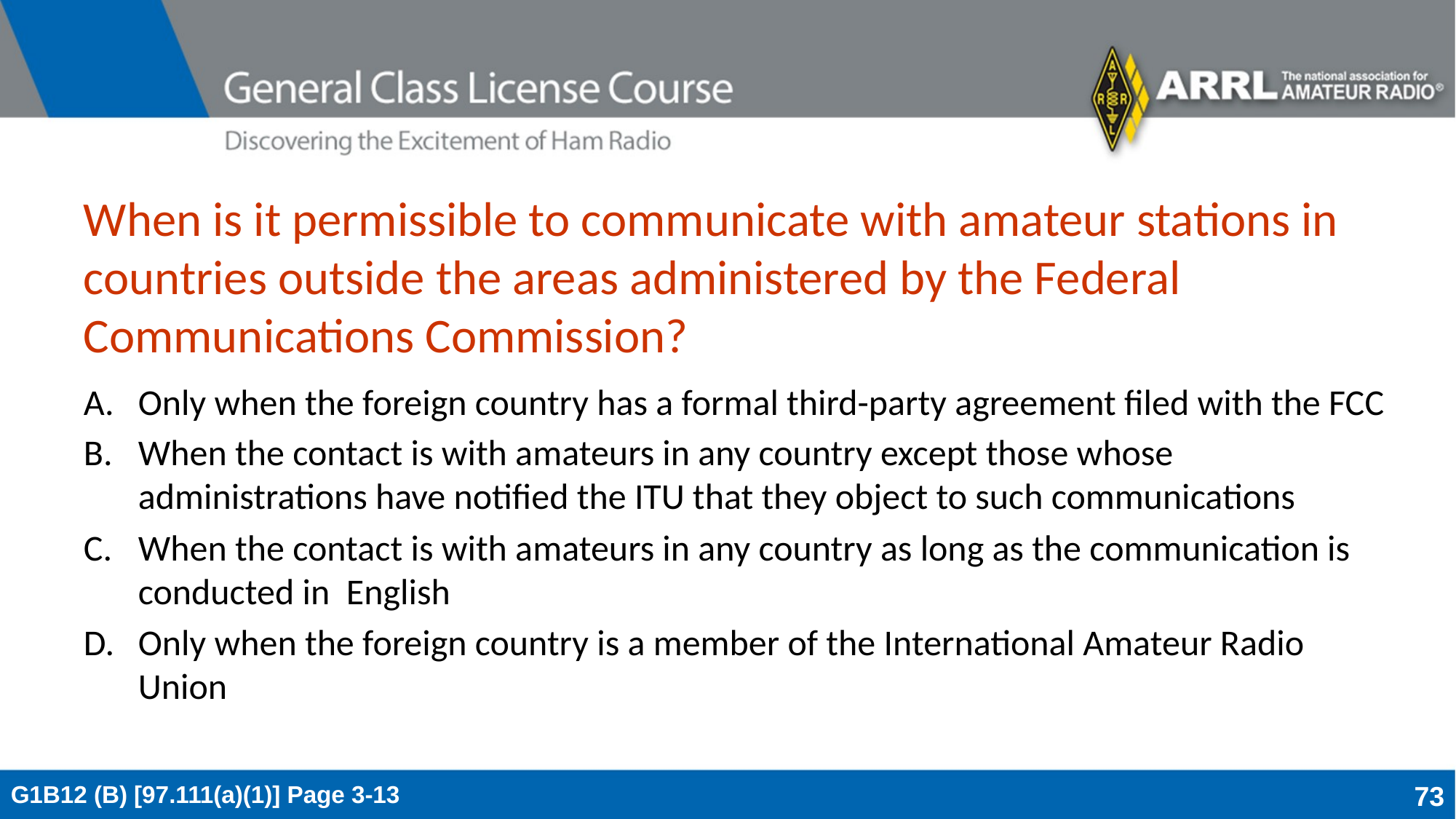

# When is it permissible to communicate with amateur stations in countries outside the areas administered by the Federal Communications Commission?
Only when the foreign country has a formal third-party agreement filed with the FCC
When the contact is with amateurs in any country except those whose administrations have notified the ITU that they object to such communications
When the contact is with amateurs in any country as long as the communication is conducted in  English
Only when the foreign country is a member of the International Amateur Radio Union
G1B12 (B) [97.111(a)(1)] Page 3-13
73